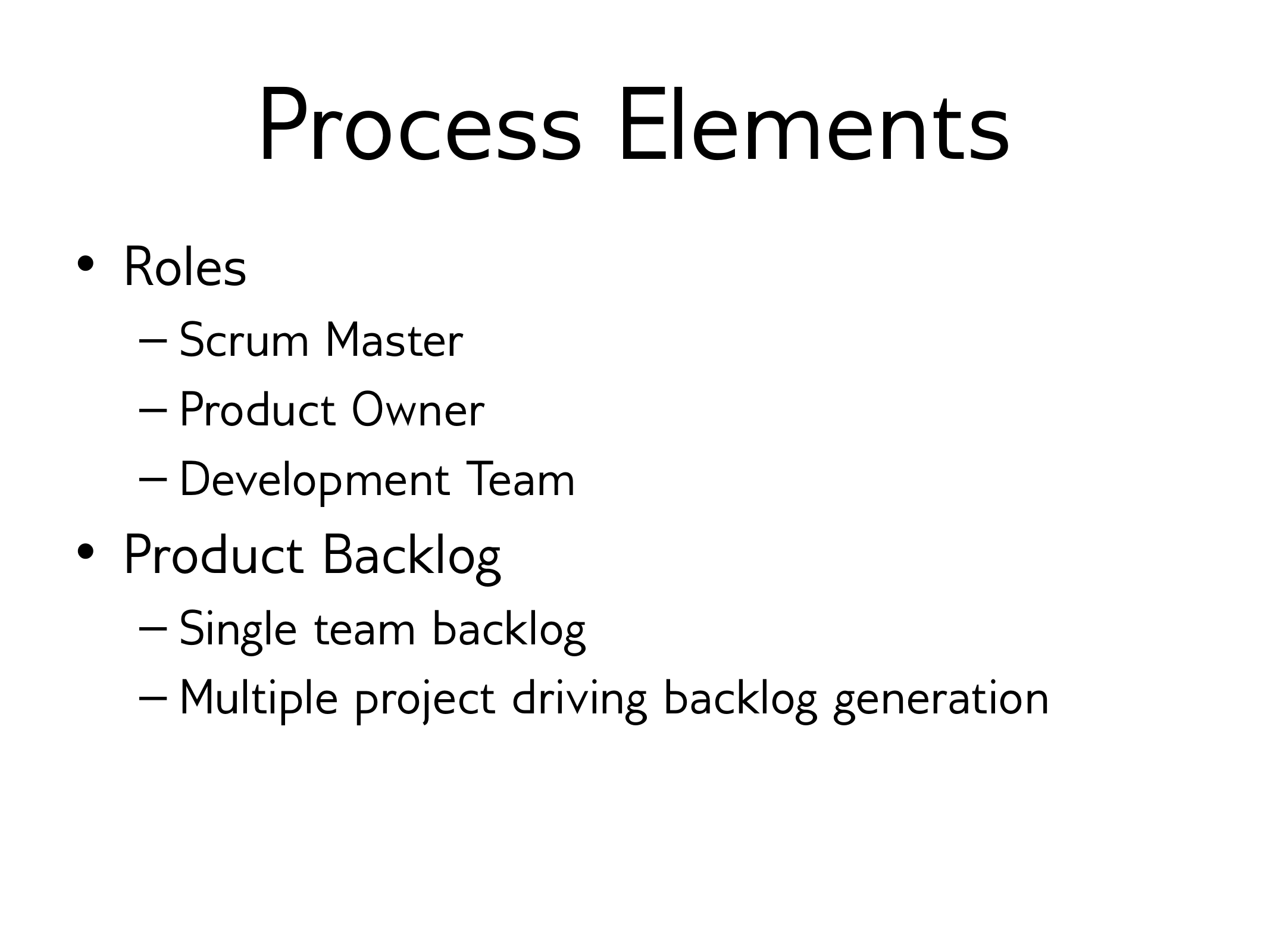

# Process Elements
Roles
Scrum Master
Product Owner
Development Team
Product Backlog
Single team backlog
Multiple project driving backlog generation